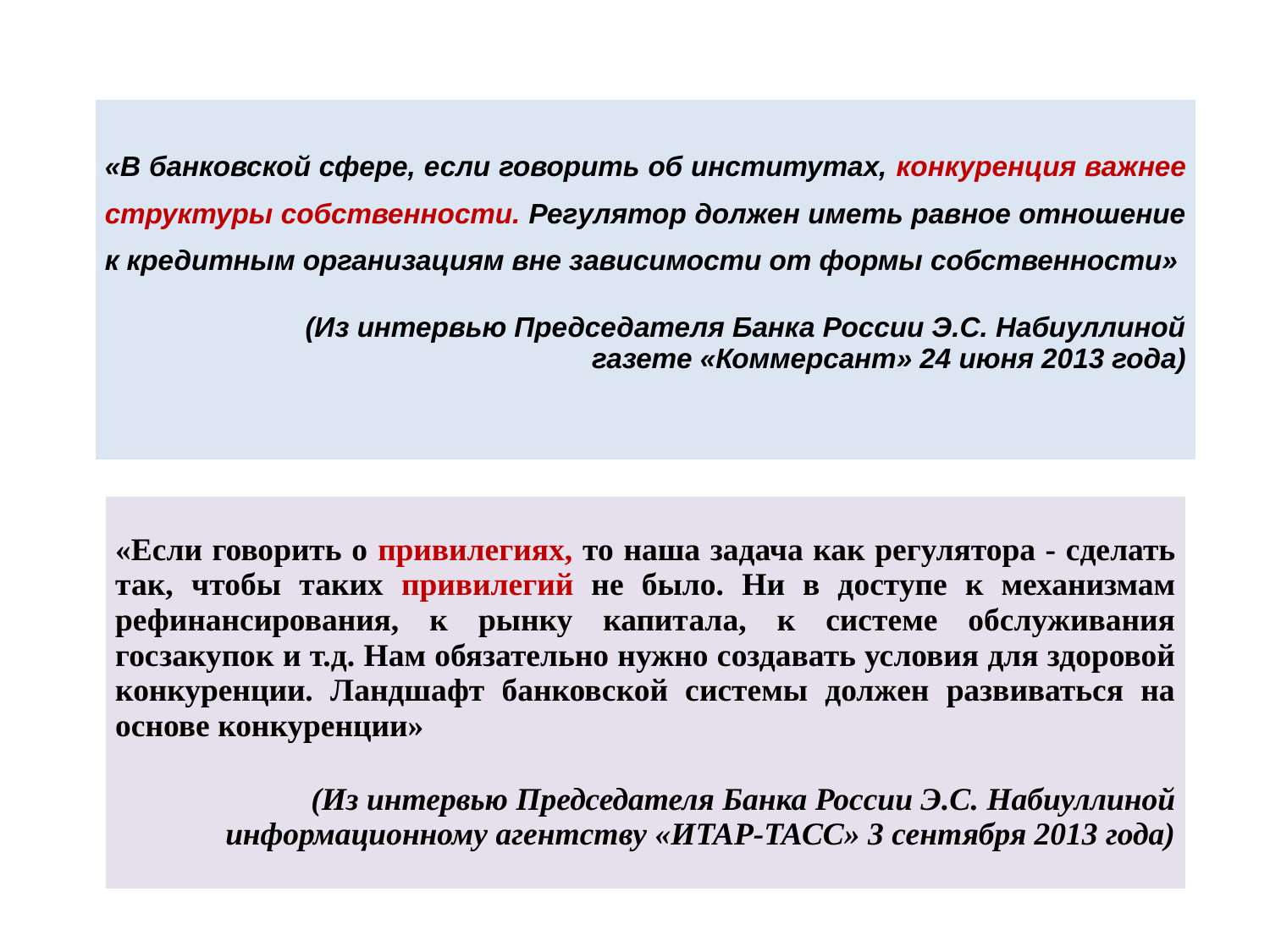

| «В банковской сфере, если говорить об институтах, конкуренция важнее структуры собственности. Регулятор должен иметь равное отношение к кредитным организациям вне зависимости от формы собственности» (Из интервью Председателя Банка России Э.С. Набиуллиной газете «Коммерсант» 24 июня 2013 года) |
| --- |
| «Если говорить о привилегиях, то наша задача как регулятора - сделать так, чтобы таких привилегий не было. Ни в доступе к механизмам рефинансирования, к рынку капитала, к системе обслуживания госзакупок и т.д. Нам обязательно нужно создавать условия для здоровой конкуренции. Ландшафт банковской системы должен развиваться на основе конкуренции» (Из интервью Председателя Банка России Э.С. Набиуллиной информационному агентству «ИТАР-ТАСС» 3 сентября 2013 года) |
| --- |